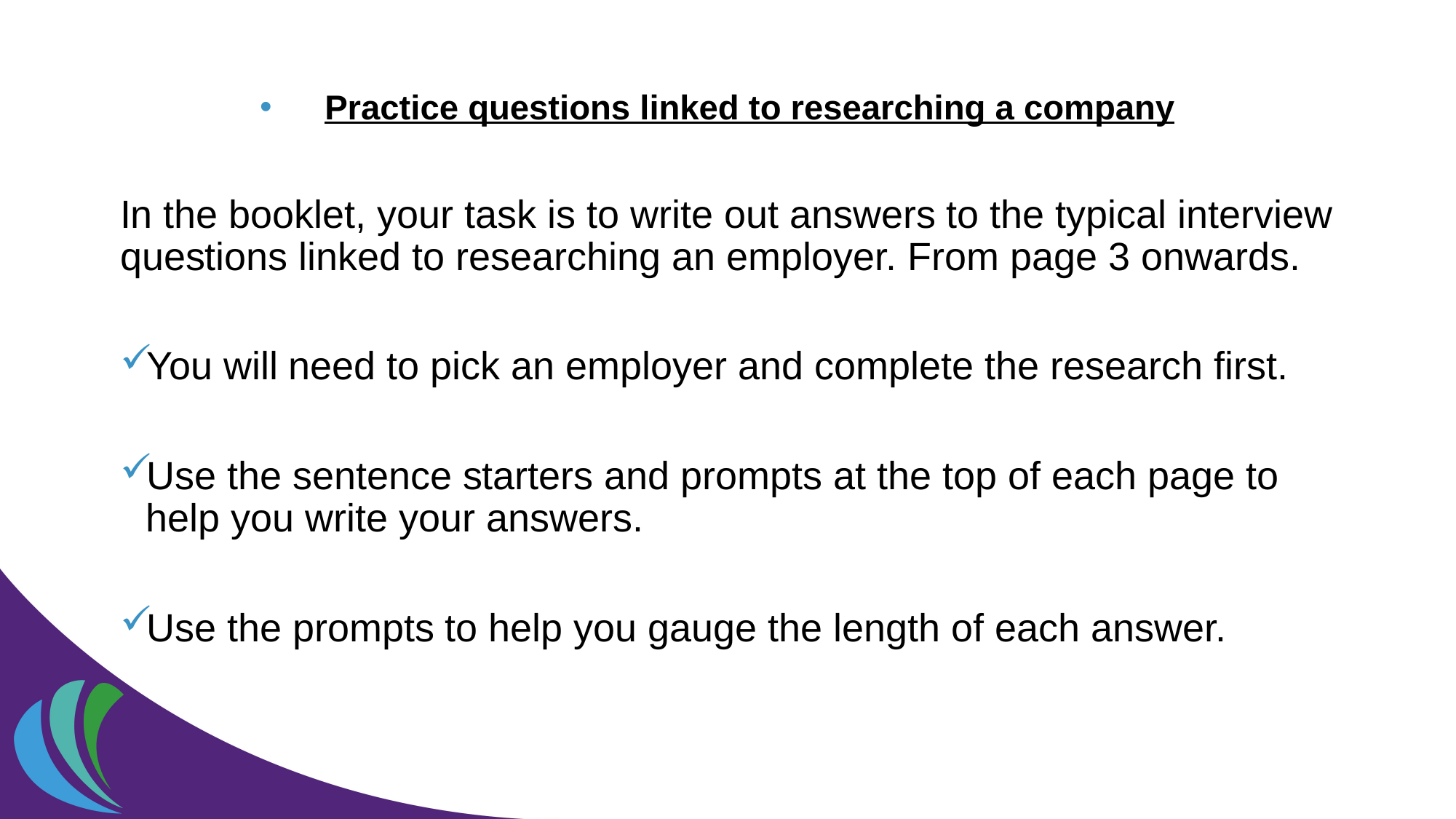

Practice questions linked to researching a company

In the booklet, your task is to write out answers to the typical interview questions linked to researching an employer. From page 3 onwards.

You will need to pick an employer and complete the research first.

Use the sentence starters and prompts at the top of each page to help you write your answers.

Use the prompts to help you gauge the length of each answer.